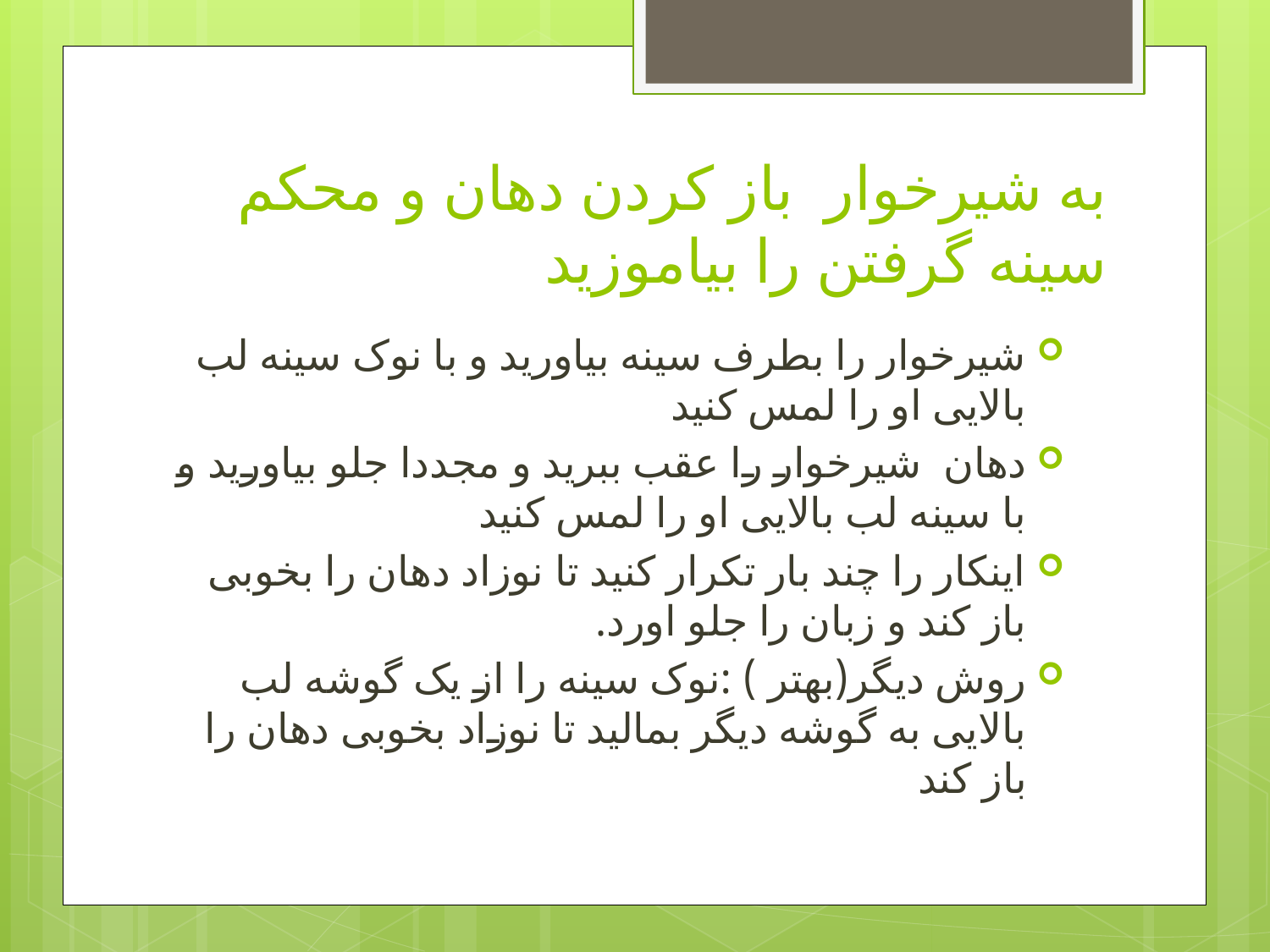

# به شیرخوار  باز کردن دهان و محکم سینه گرفتن را بیاموزید
شیرخوار را بطرف سینه بیاورید و با نوک سینه لب بالایی او را لمس کنید
دهان  شیرخوار را عقب ببرید و مجددا جلو بیاورید و با سینه لب بالایی او را لمس کنید
اینکار را چند بار تکرار کنید تا نوزاد دهان را بخوبی باز کند و زبان را جلو اورد.
روش دیگر(بهتر ) :نوک سینه را از یک گوشه لب بالایی به گوشه دیگر بمالید تا نوزاد بخوبی دهان را باز کند